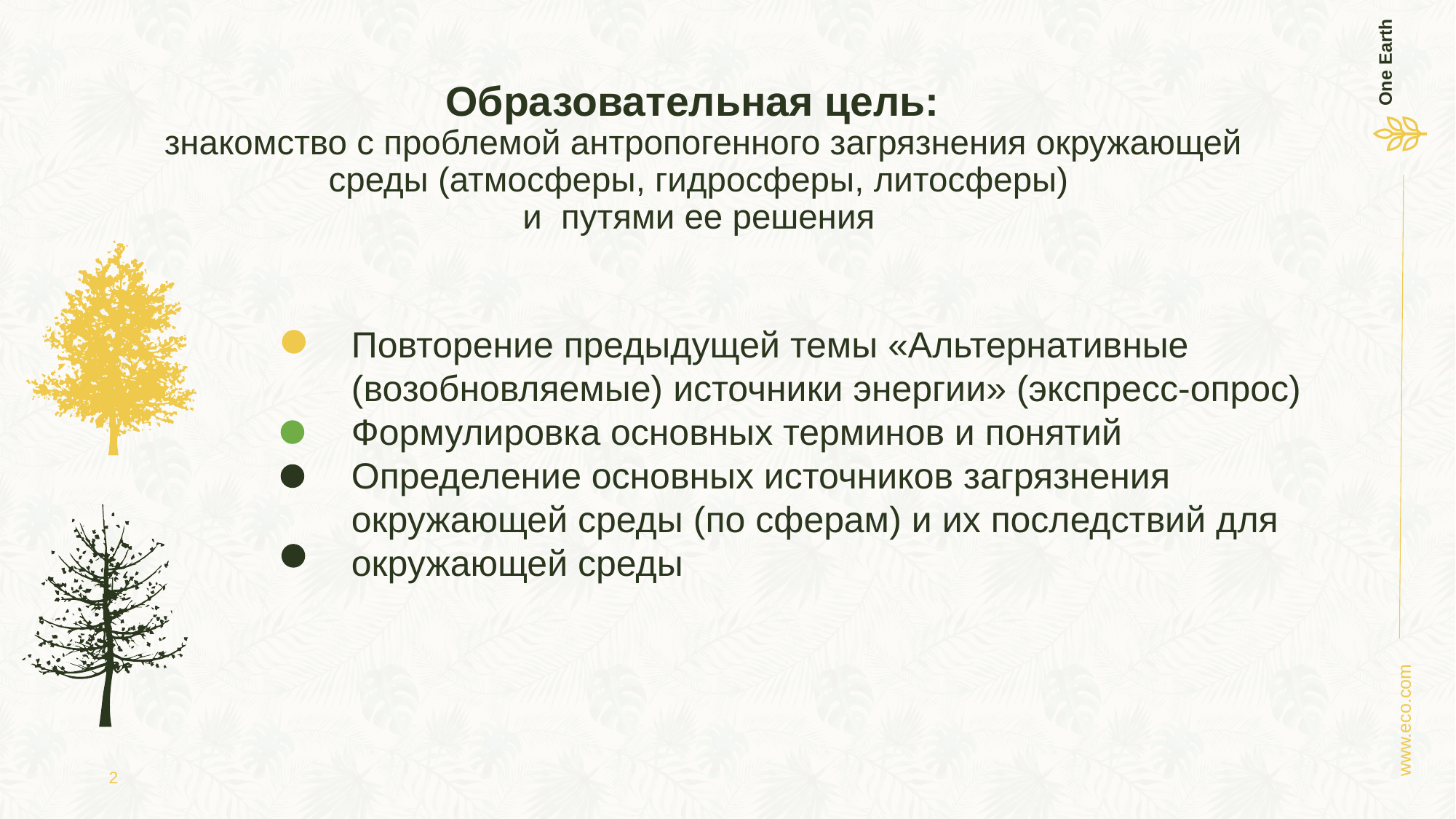

# Образовательная цель: знакомство с проблемой антропогенного загрязнения окружающей среды (атмосферы, гидросферы, литосферы) и  путями ее решения

Повторение предыдущей темы «Альтернативные (возобновляемые) источники энергии» (экспресс-опрос)
Формулировка основных терминов и понятий
Определение основных источников загрязнения окружающей среды (по сферам) и их последствий для окружающей среды

2